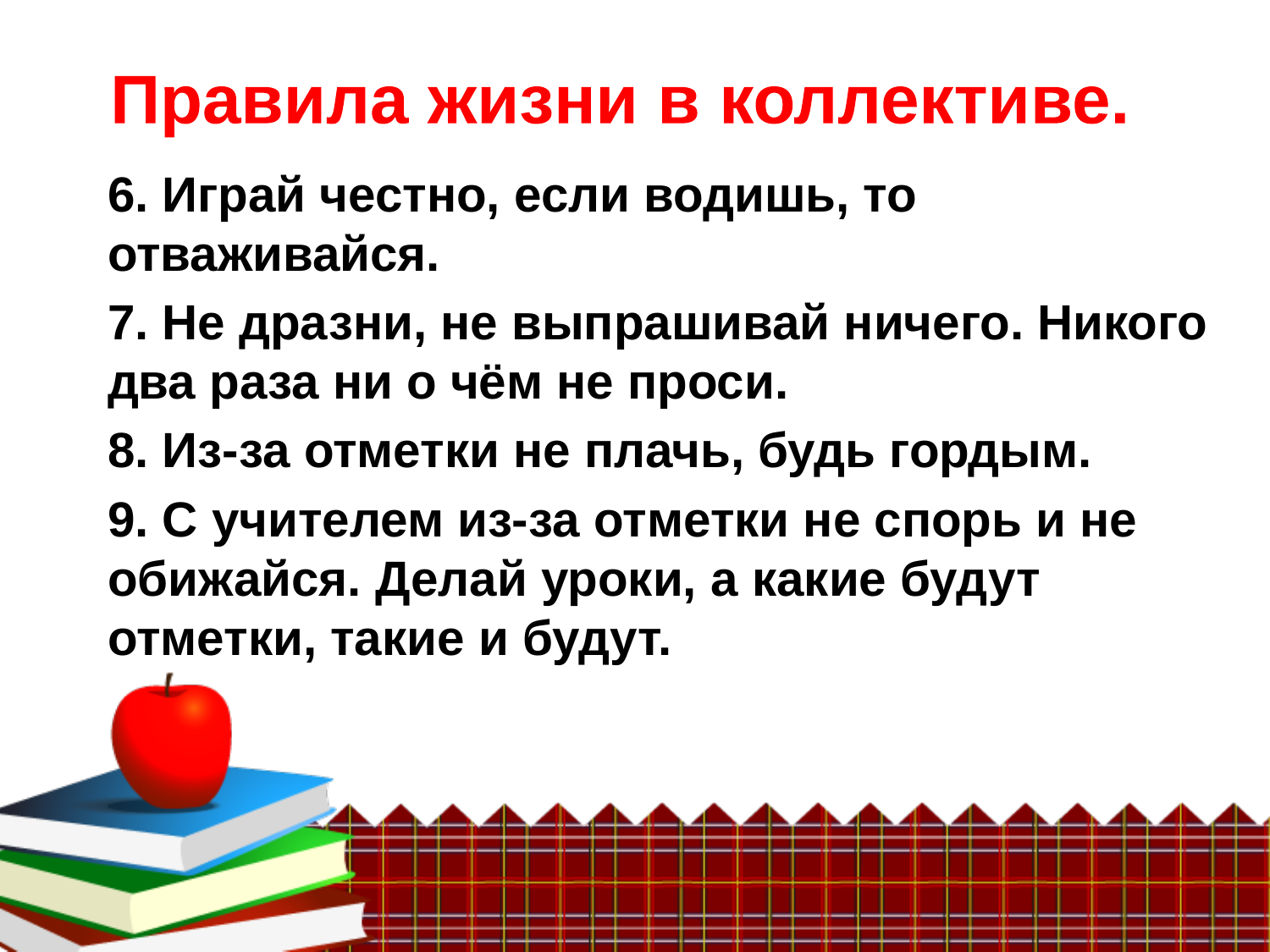

Правила жизни в коллективе.

6. Играй честно, если водишь, то отваживайся.
7. Не дразни, не выпрашивай ничего. Никого два раза ни о чём не проси.
8. Из-за отметки не плачь, будь гордым.
9. С учителем из-за отметки не спорь и не обижайся. Делай уроки, а какие будут отметки, такие и будут.